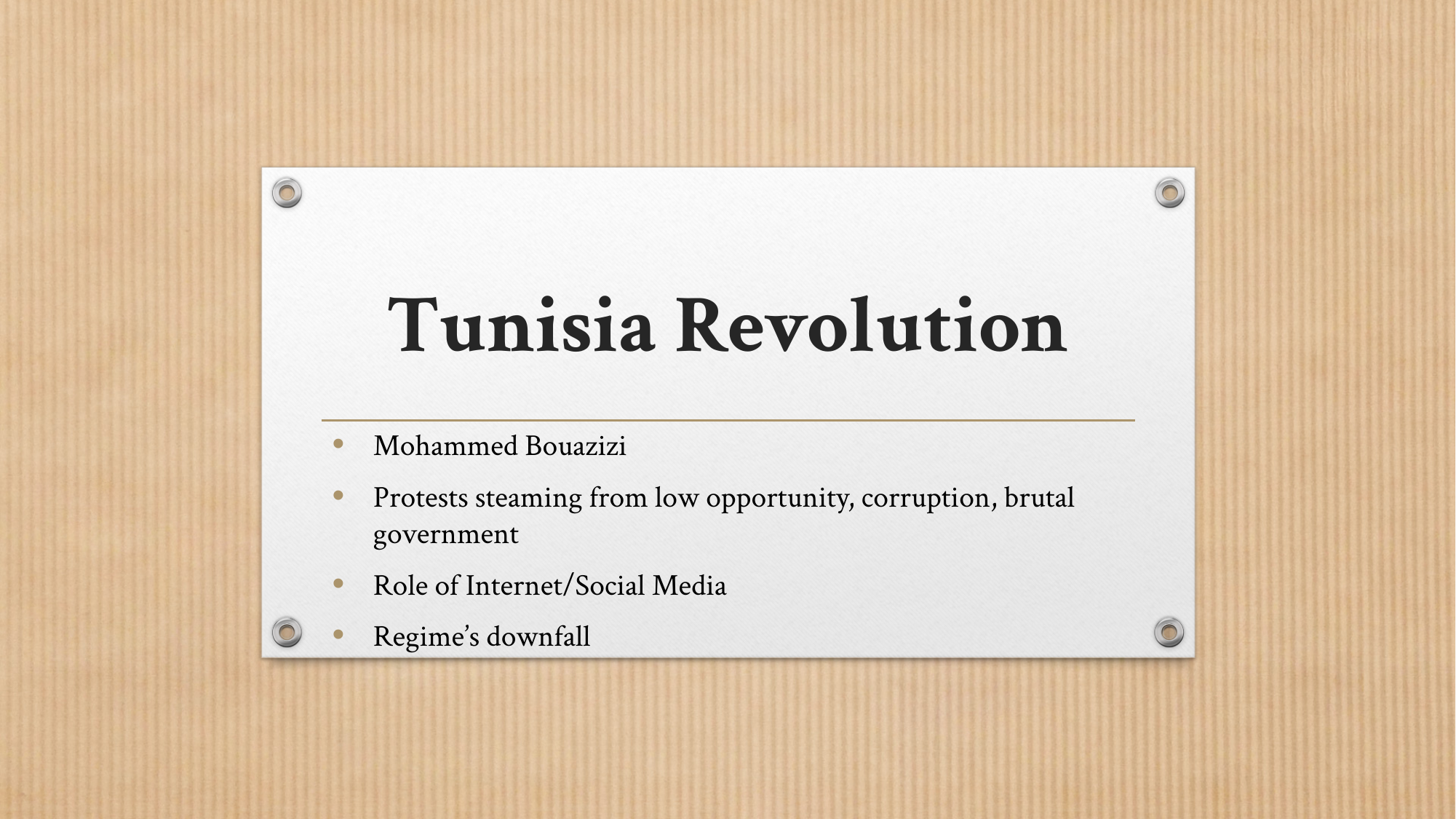

# Tunisia Revolution
Mohammed Bouazizi
Protests steaming from low opportunity, corruption, brutal government
Role of Internet/Social Media
Regime’s downfall